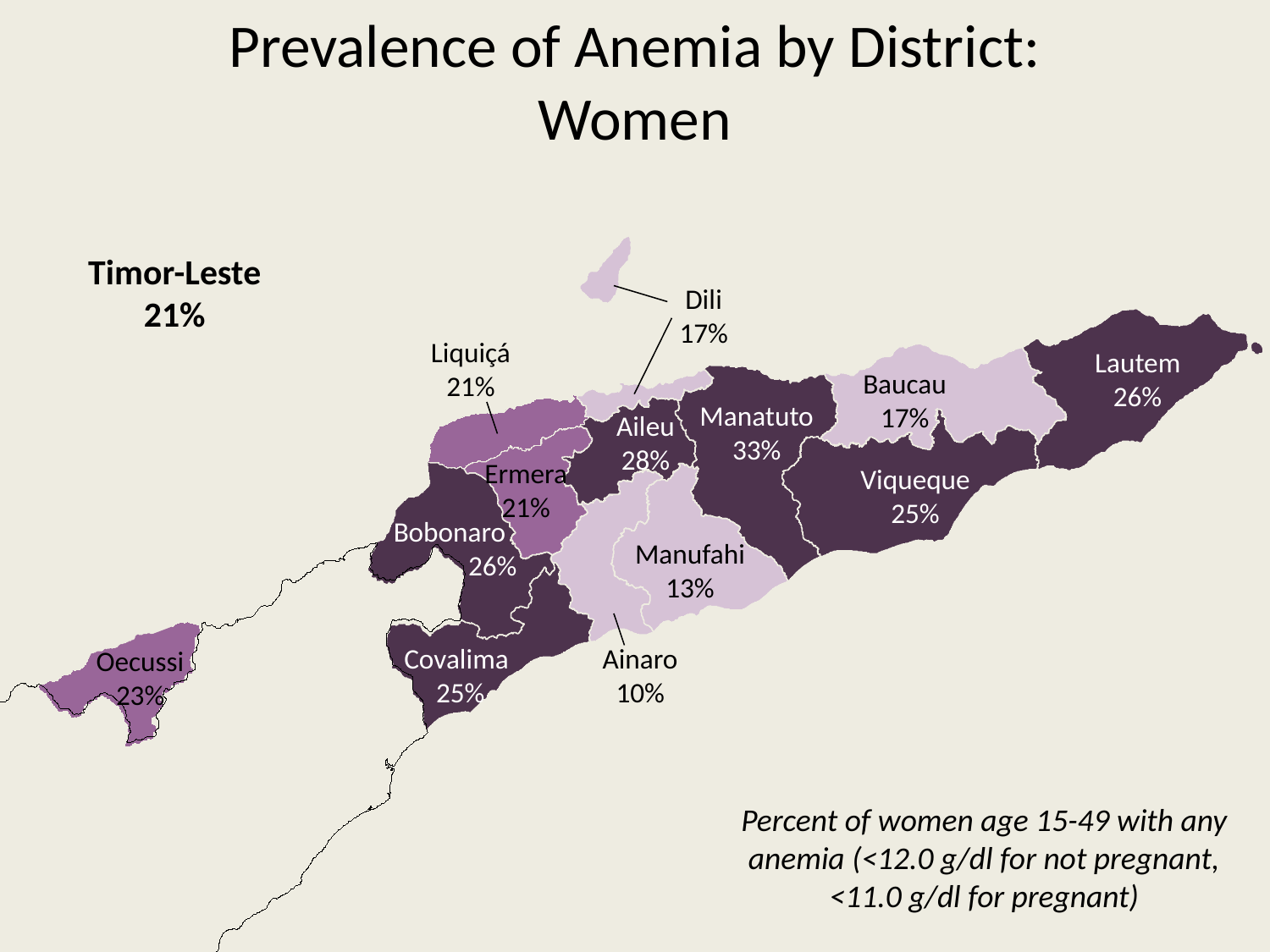

# Prevalence of Anemia by District: Women

Timor-Leste
21%
Dili
17%
Liquiçá
21%
Lautem
26%
Baucau
17%
Manatuto
33%
Aileu
28%
Ermera
21%
Viqueque
25%
Bobonaro
26%
Manufahi
13%

Covalima
25%
Ainaro
10%
Oecussi
23%
Percent of women age 15-49 with any anemia (<12.0 g/dl for not pregnant, <11.0 g/dl for pregnant)